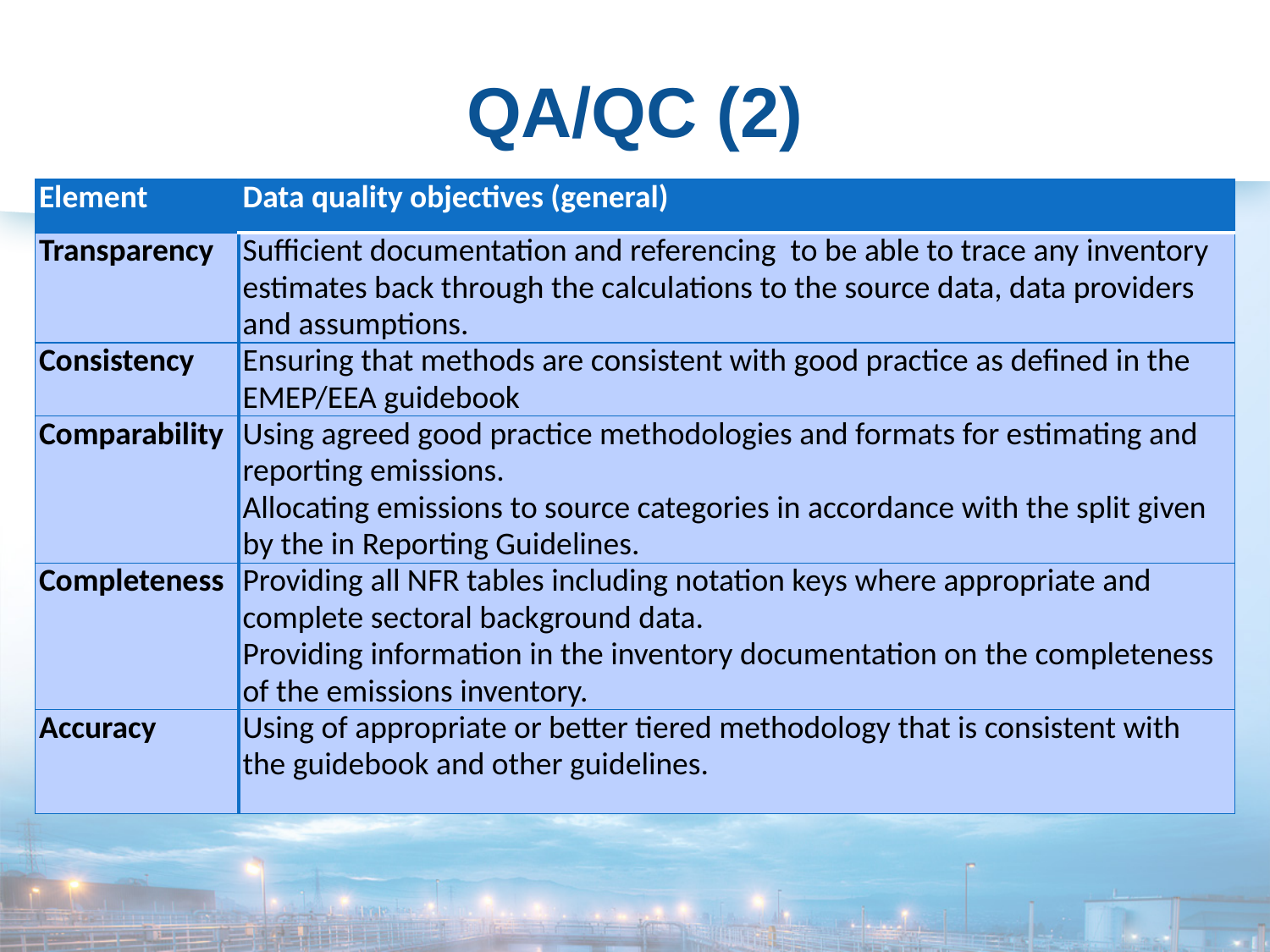

# QA/QC (2)
| Element | Data quality objectives (general) |
| --- | --- |
| Transparency | Sufficient documentation and referencing to be able to trace any inventory estimates back through the calculations to the source data, data providers and assumptions. |
| Consistency | Ensuring that methods are consistent with good practice as defined in the EMEP/EEA guidebook |
| Comparability | Using agreed good practice methodologies and formats for estimating and reporting emissions. Allocating emissions to source categories in accordance with the split given by the in Reporting Guidelines. |
| Completeness | Providing all NFR tables including notation keys where appropriate and complete sectoral background data. Providing information in the inventory documentation on the completeness of the emissions inventory. |
| Accuracy | Using of appropriate or better tiered methodology that is consistent with the guidebook and other guidelines. |